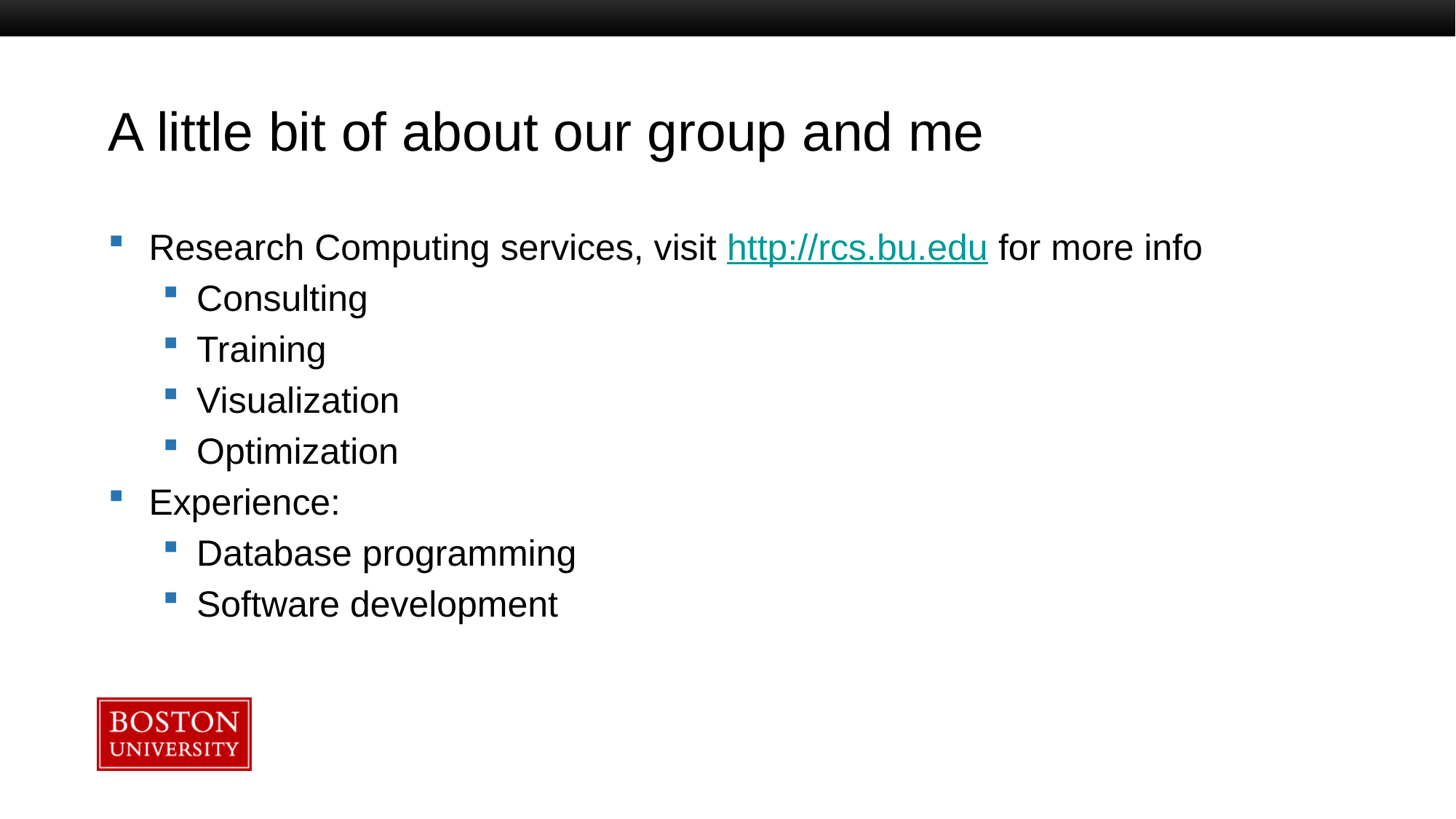

# A little bit of about our group and me
Research Computing services, visit http://rcs.bu.edu for more info
Consulting
Training
Visualization
Optimization
Experience:
Database programming
Software development